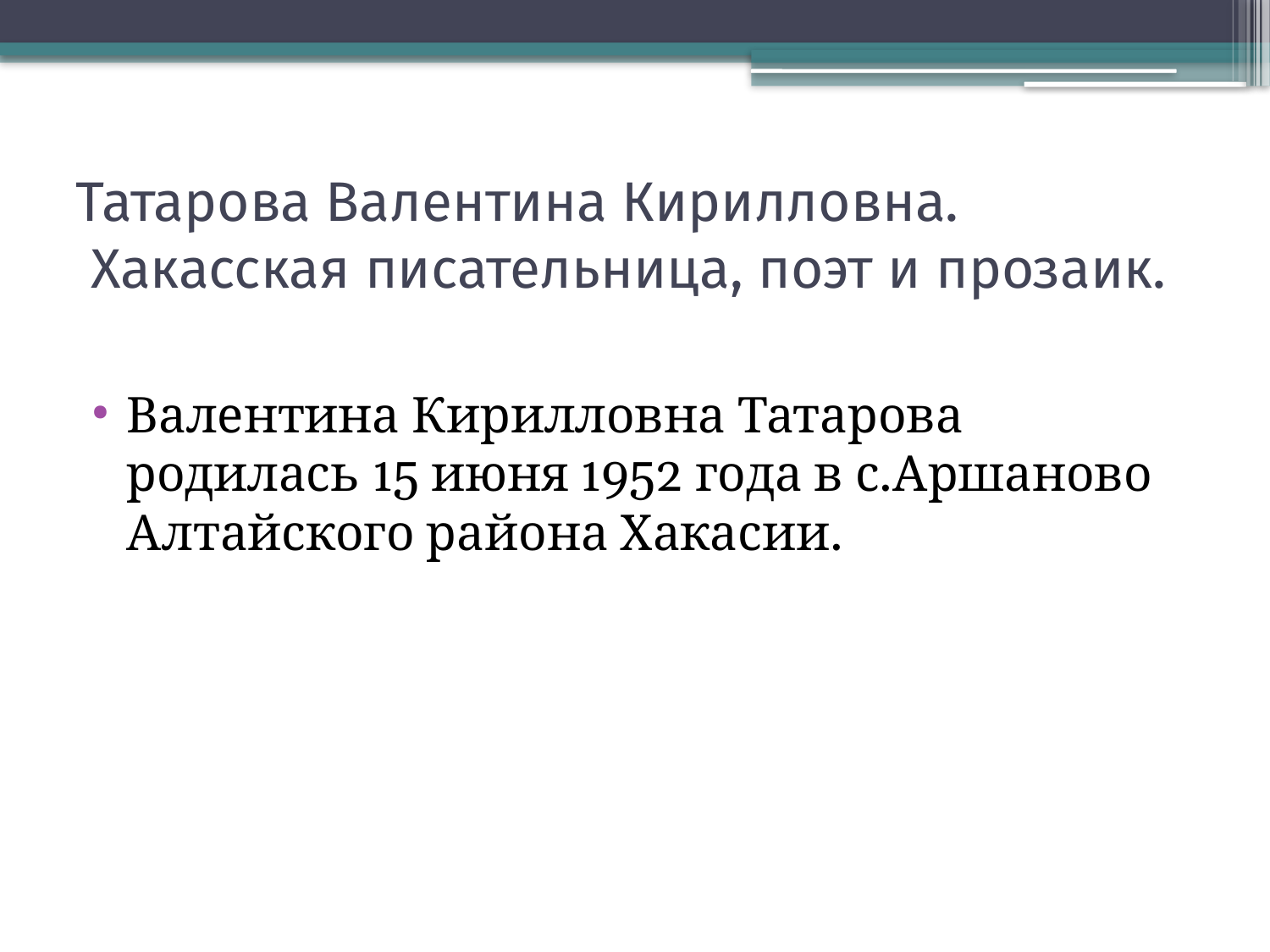

# Татарова Валентина Кирилловна. Хакасская писательница, поэт и прозаик.

Валентина Кирилловна Татарова родилась 15 июня 1952 года в с.Аршаново Алтайского района Хакасии.